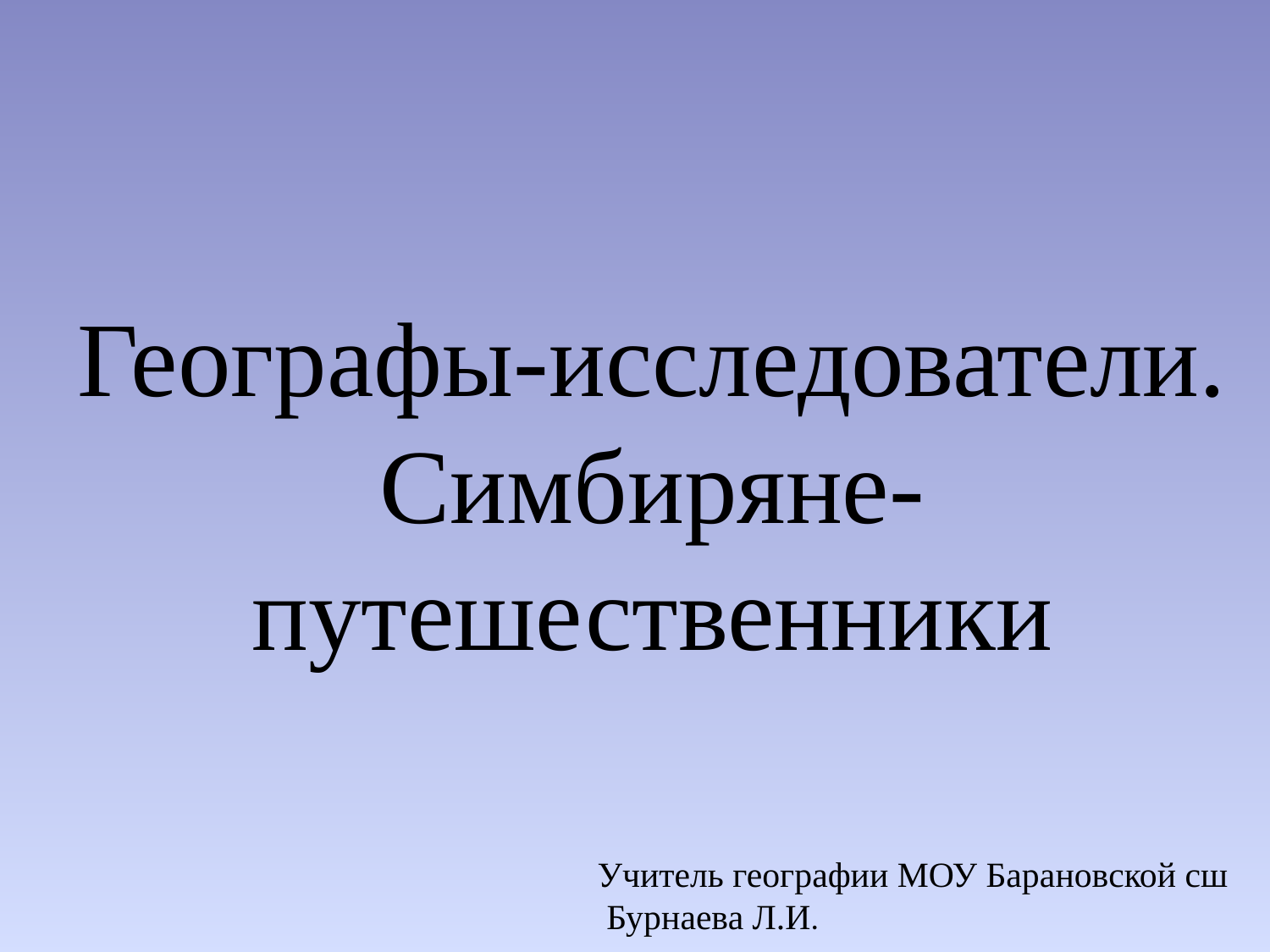

# Географы-исследователи. Симбиряне-путешественники
Учитель географии МОУ Барановской сш
 Бурнаева Л.И.